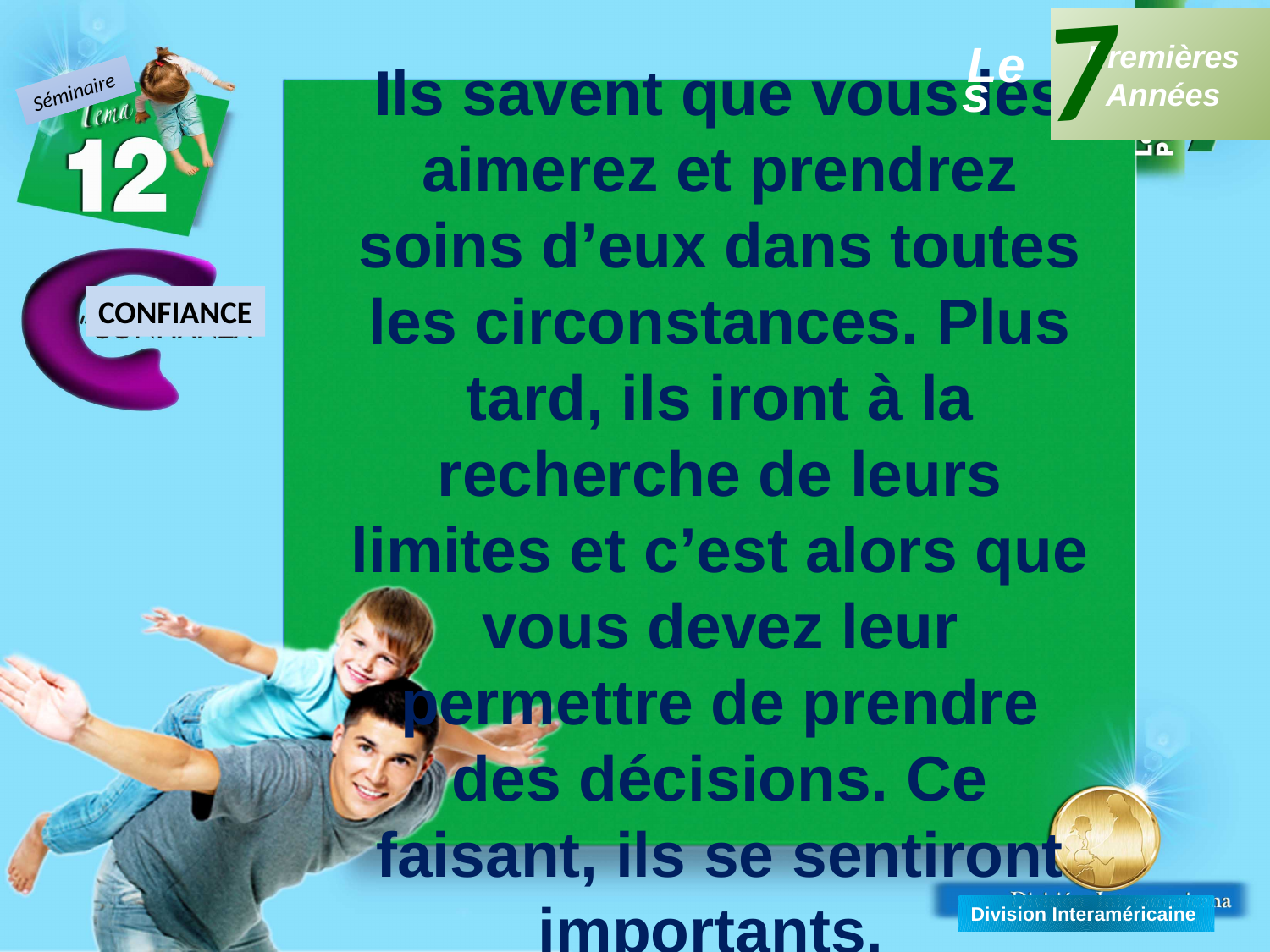

7
Premières
Années
Les
Ils savent que vous les aimerez et prendrez soins d’eux dans toutes les circonstances. Plus tard, ils iront à la recherche de leurs limites et c’est alors que vous devez leur permettre de prendre des décisions. Ce faisant, ils se sentiront importants.
Séminaire
CONFIANCE
Division Interaméricaine